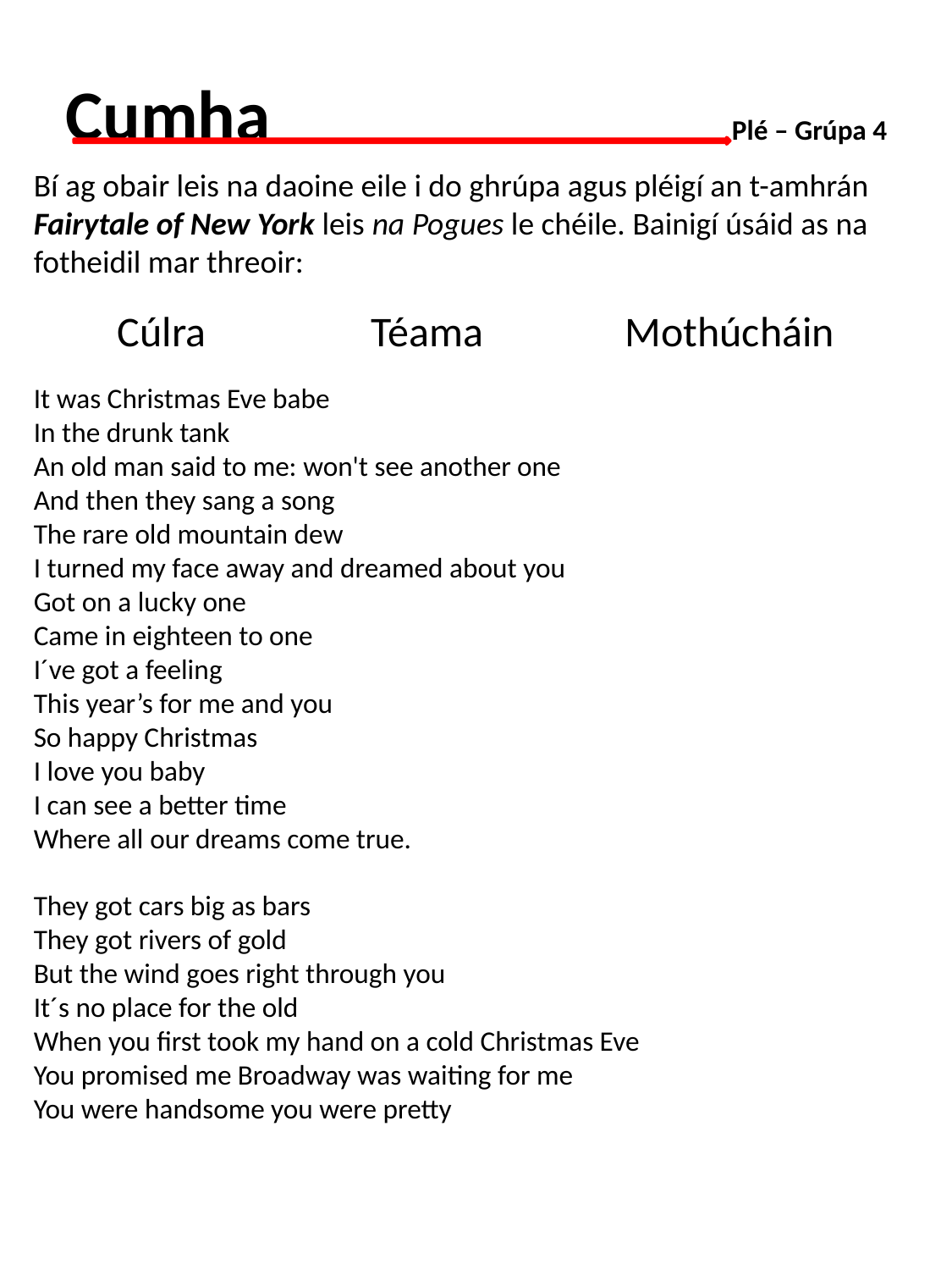

Cumha	           		  Plé – Grúpa 4

Bí ag obair leis na daoine eile i do ghrúpa agus pléigí an t-amhrán Fairytale of New York leis na Pogues le chéile. Bainigí úsáid as na fotheidil mar threoir:

Cúlra		Téama		Mothúcháin

It was Christmas Eve babe
In the drunk tank
An old man said to me: won't see another one
And then they sang a song
The rare old mountain dew
I turned my face away and dreamed about you
Got on a lucky one
Came in eighteen to one
I´ve got a feeling
This year’s for me and you
So happy Christmas
I love you baby
I can see a better time
Where all our dreams come true.
They got cars big as bars
They got rivers of gold
But the wind goes right through you
It´s no place for the old
When you first took my hand on a cold Christmas Eve
You promised me Broadway was waiting for me
You were handsome you were pretty